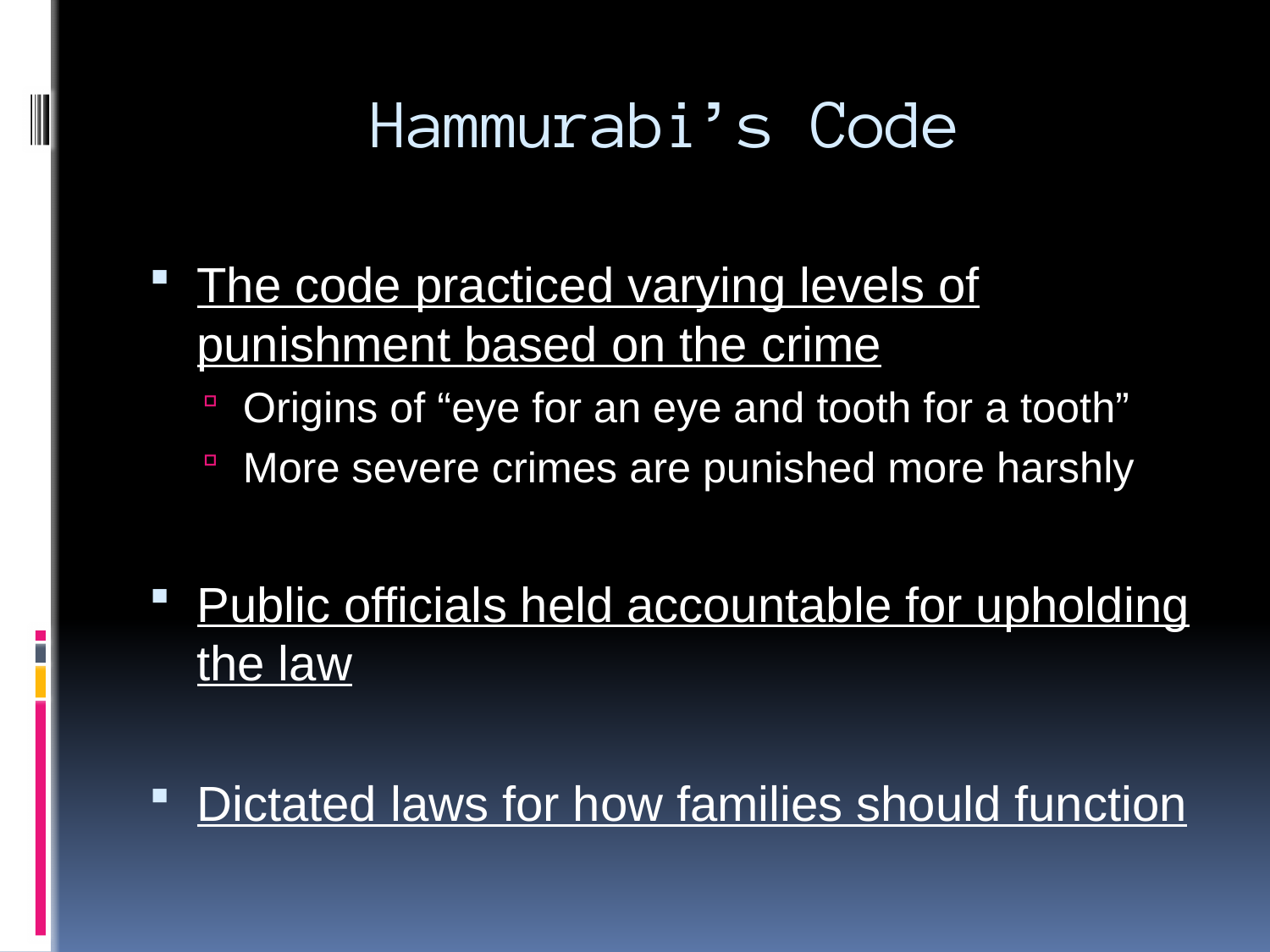

# Hammurabi’s Code
The code practiced varying levels of punishment based on the crime
Origins of “eye for an eye and tooth for a tooth”
More severe crimes are punished more harshly

Public officials held accountable for upholding the law

Dictated laws for how families should function